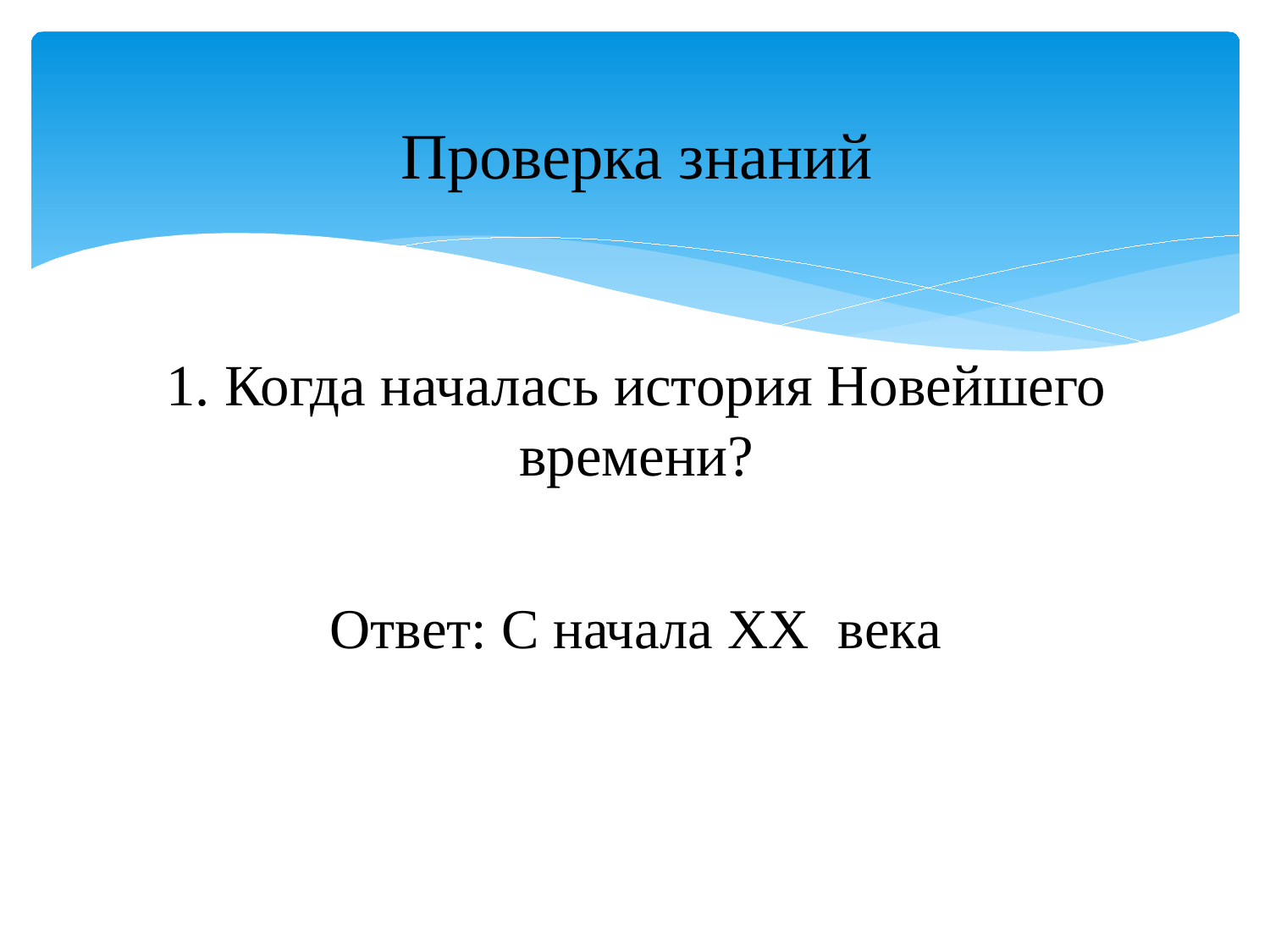

# Проверка знаний 1. Когда началась история Новейшего времени?
Ответ: С начала XX  века